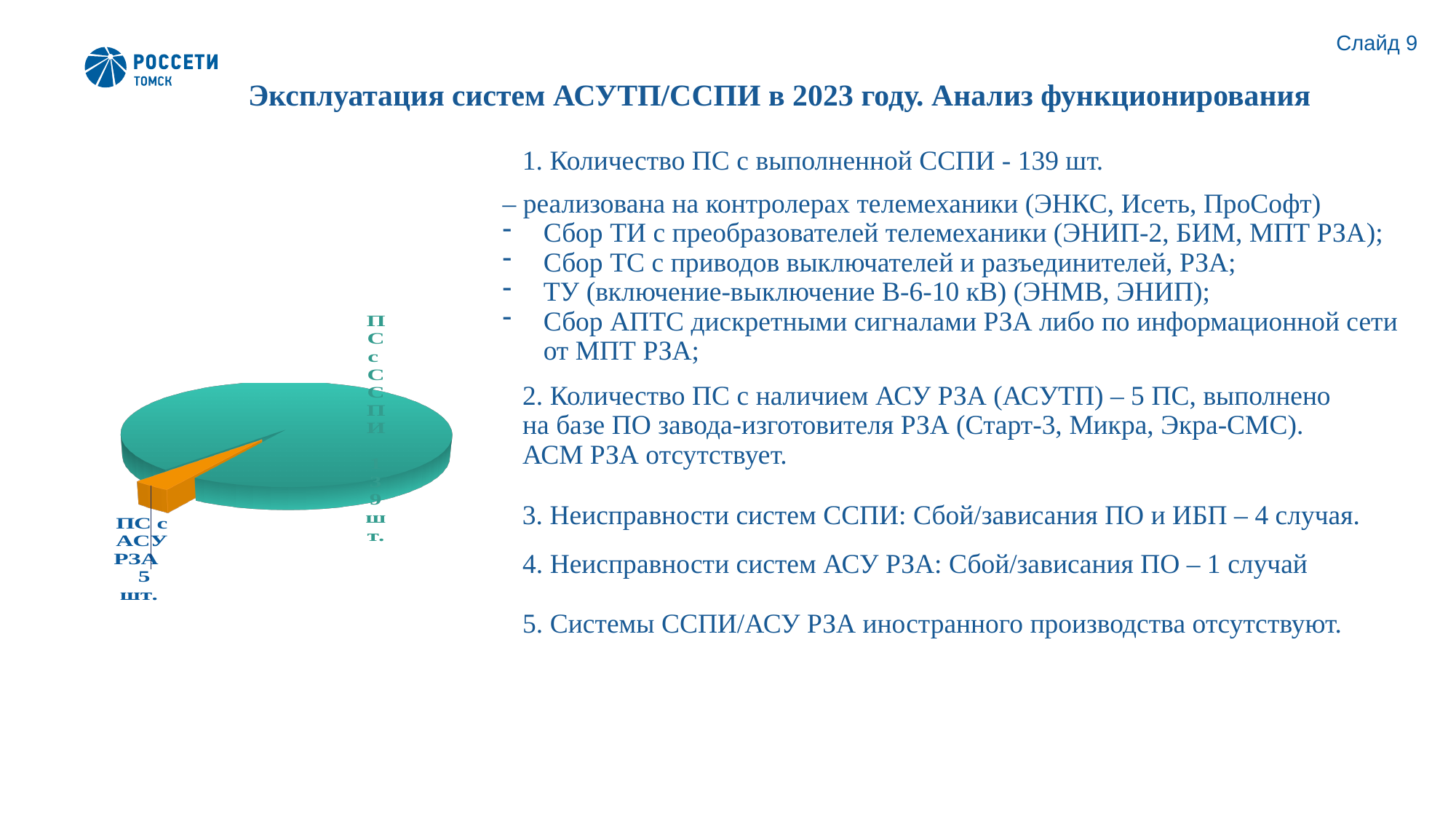

Слайд 9
Эксплуатация систем АСУТП/ССПИ в 2023 году. Анализ функционирования
1. Количество ПС с выполненной ССПИ - 139 шт.

[unsupported chart]

– реализована на контролерах телемеханики (ЭНКС, Исеть, ПроСофт)
Сбор ТИ с преобразователей телемеханики (ЭНИП-2, БИМ, МПТ РЗА);
Сбор ТС с приводов выключателей и разъединителей, РЗА;
ТУ (включение-выключение В-6-10 кВ) (ЭНМВ, ЭНИП);
Сбор АПТС дискретными сигналами РЗА либо по информационной сети от МПТ РЗА;

2. Количество ПС с наличием АСУ РЗА (АСУТП) – 5 ПС, выполнено на базе ПО завода-изготовителя РЗА (Старт-3, Микра, Экра-СМС). АСМ РЗА отсутствует.
3. Неисправности систем ССПИ: Сбой/зависания ПО и ИБП – 4 случая.
4. Неисправности систем АСУ РЗА: Сбой/зависания ПО – 1 случай
5. Системы ССПИ/АСУ РЗА иностранного производства отсутствуют.